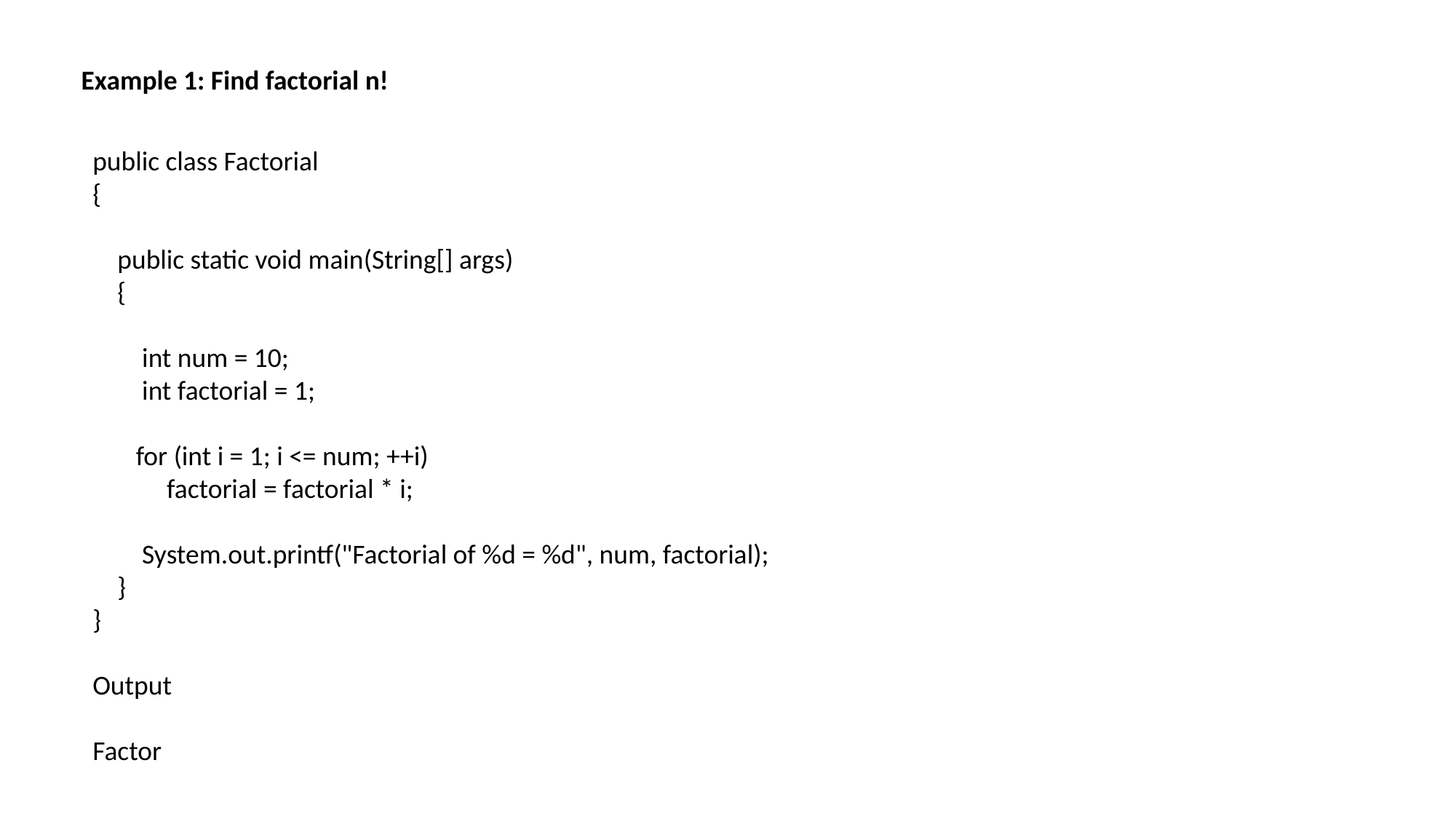

Example 1: Find factorial n!
public class Factorial
{

    public static void main(String[] args)
    {

        int num = 10;
        int factorial = 1;

       for (int i = 1; i <= num; ++i)
            factorial = factorial * i;

        System.out.printf("Factorial of %d = %d", num, factorial);
    }
}

Output

Factor